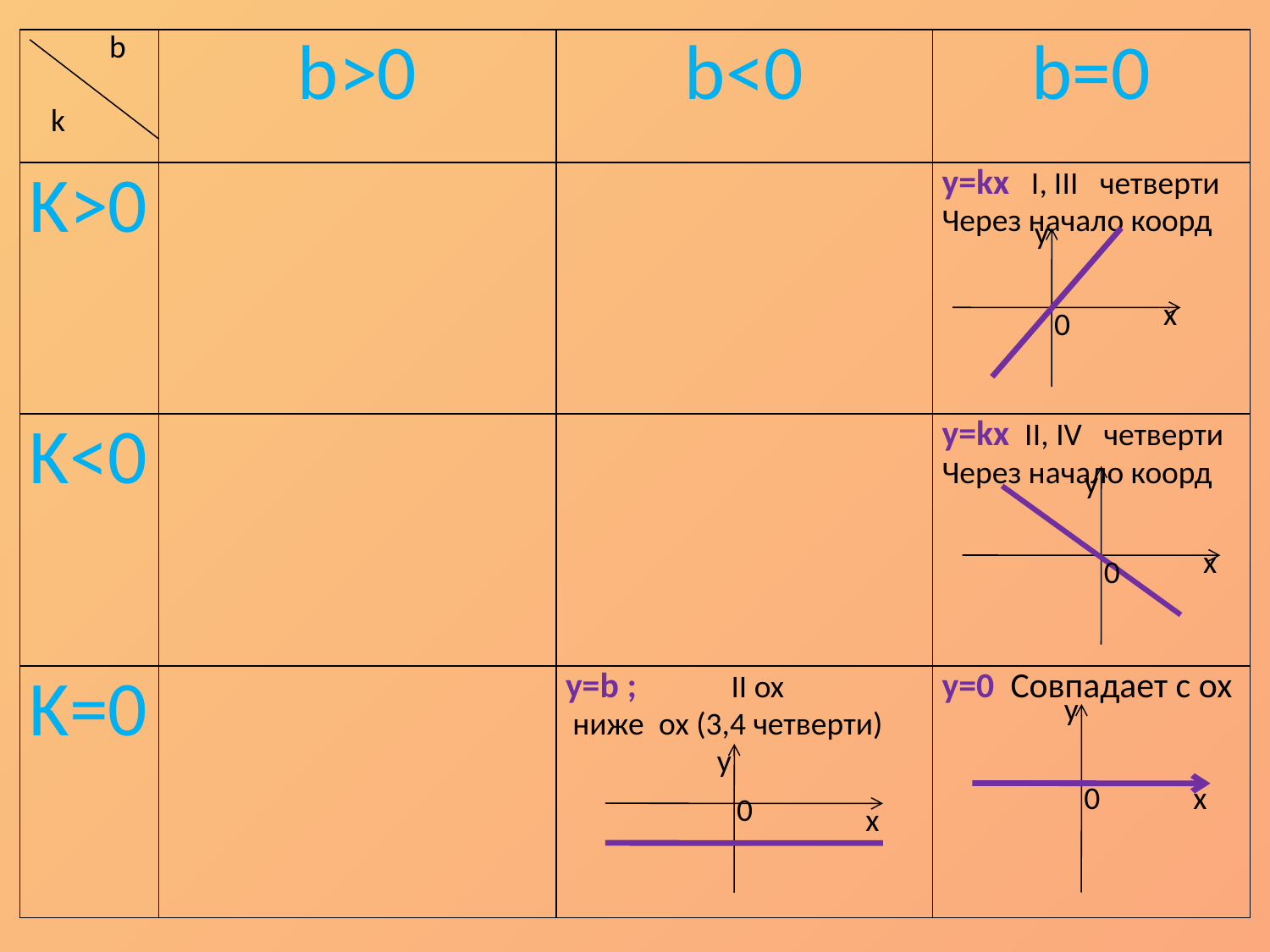

| b k | b>0 | b<0 | b=0 |
| --- | --- | --- | --- |
| K>0 |  |  | y=kx I, III четверти Через начало коорд |
| K<0 |  |  | y=kx II, IV четверти Через начало коорд |
| K=0 |  | y=b ; II ox ниже оx (3,4 четверти) | y=0 Cовпадает с ох |
y
x
0
y
x
0
y
y
0
x
0
x